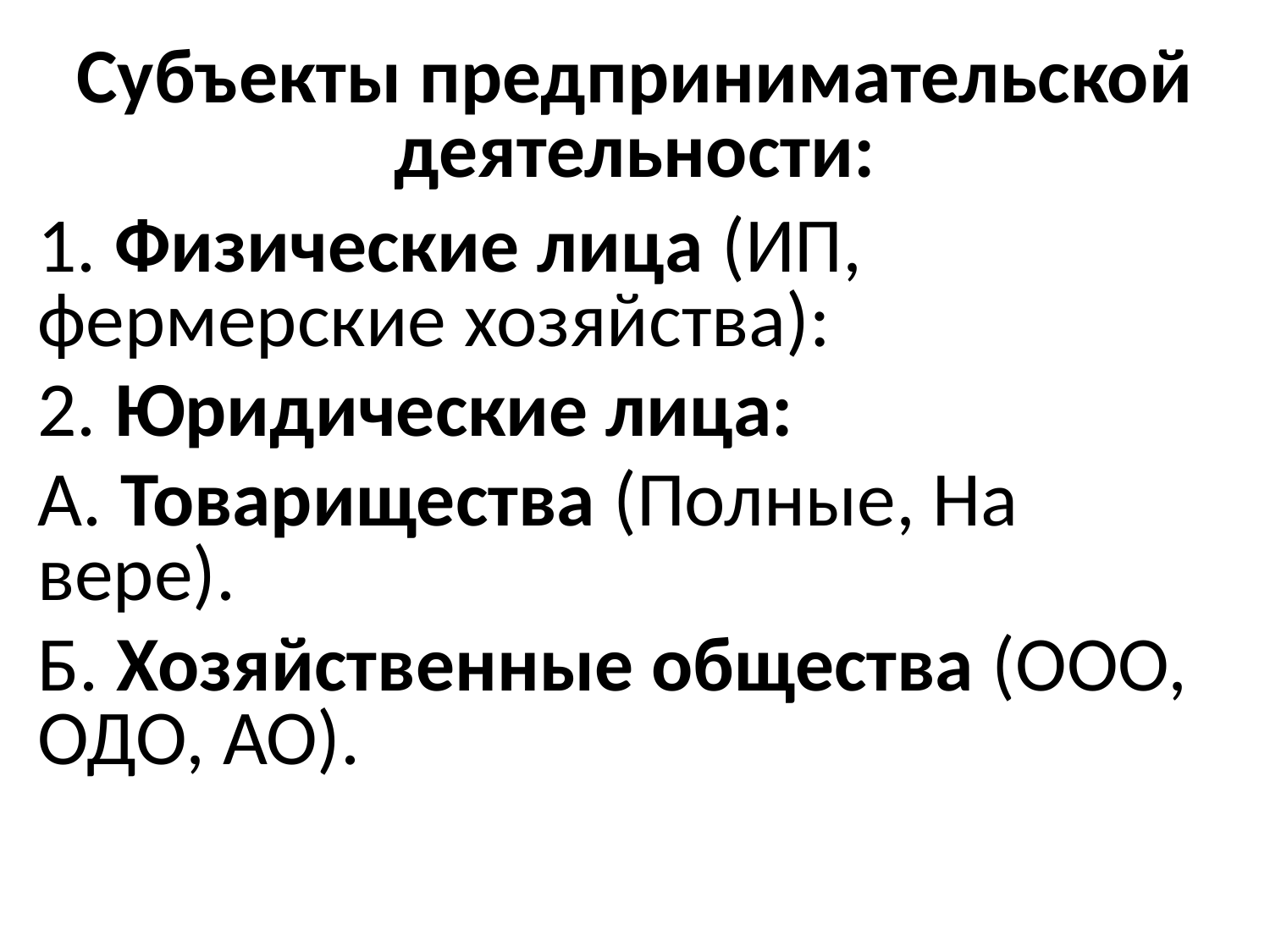

# Субъекты предпринимательской деятельности:
1. Физические лица (ИП, фермерские хозяйства):
2. Юридические лица:
А. Товарищества (Полные, На вере).
Б. Хозяйственные общества (ООО, ОДО, АО).